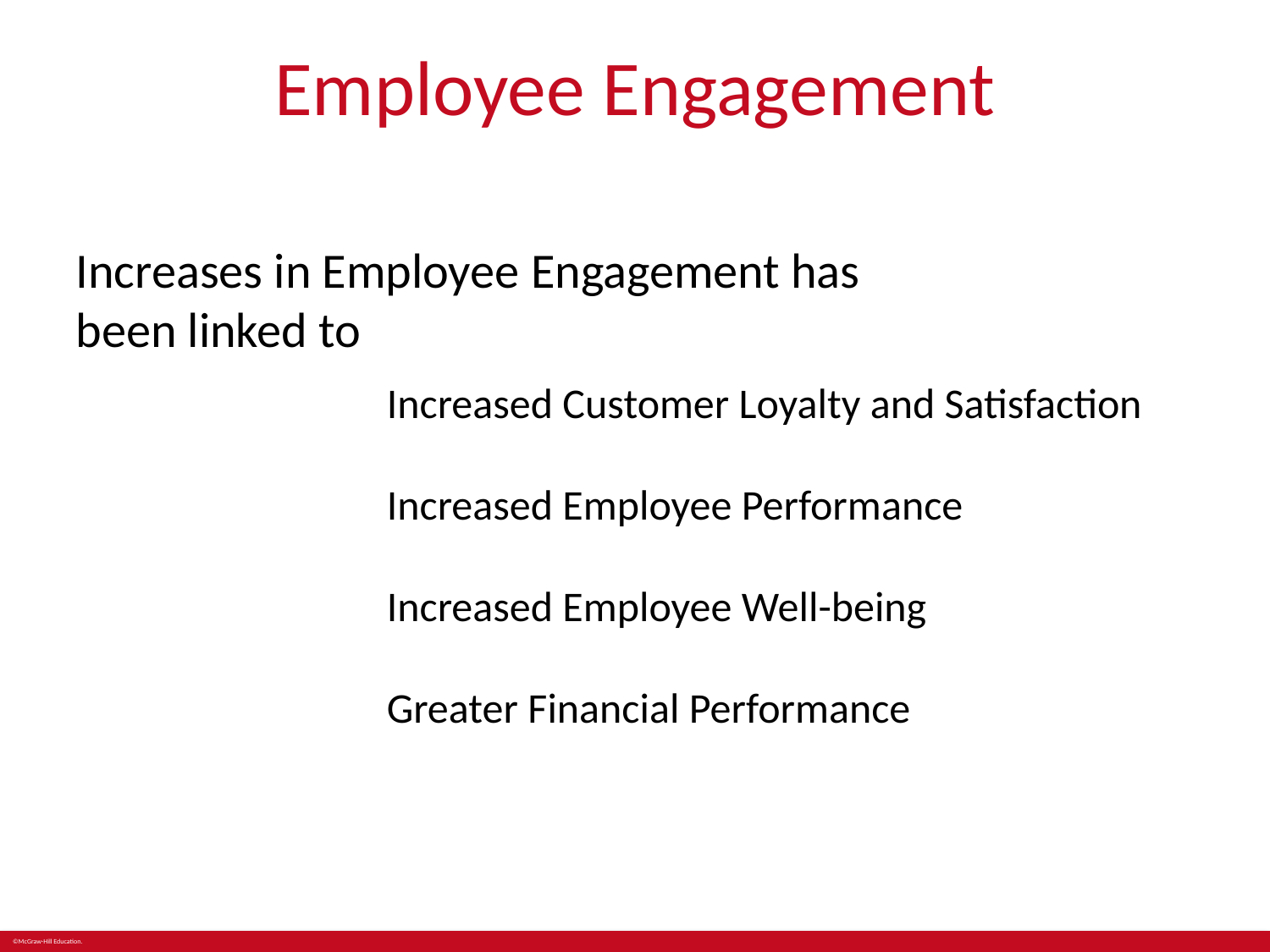

# Employee Engagement
Increases in Employee Engagement has been linked to
Increased Customer Loyalty and Satisfaction

Increased Employee Performance

Increased Employee Well-being

Greater Financial Performance